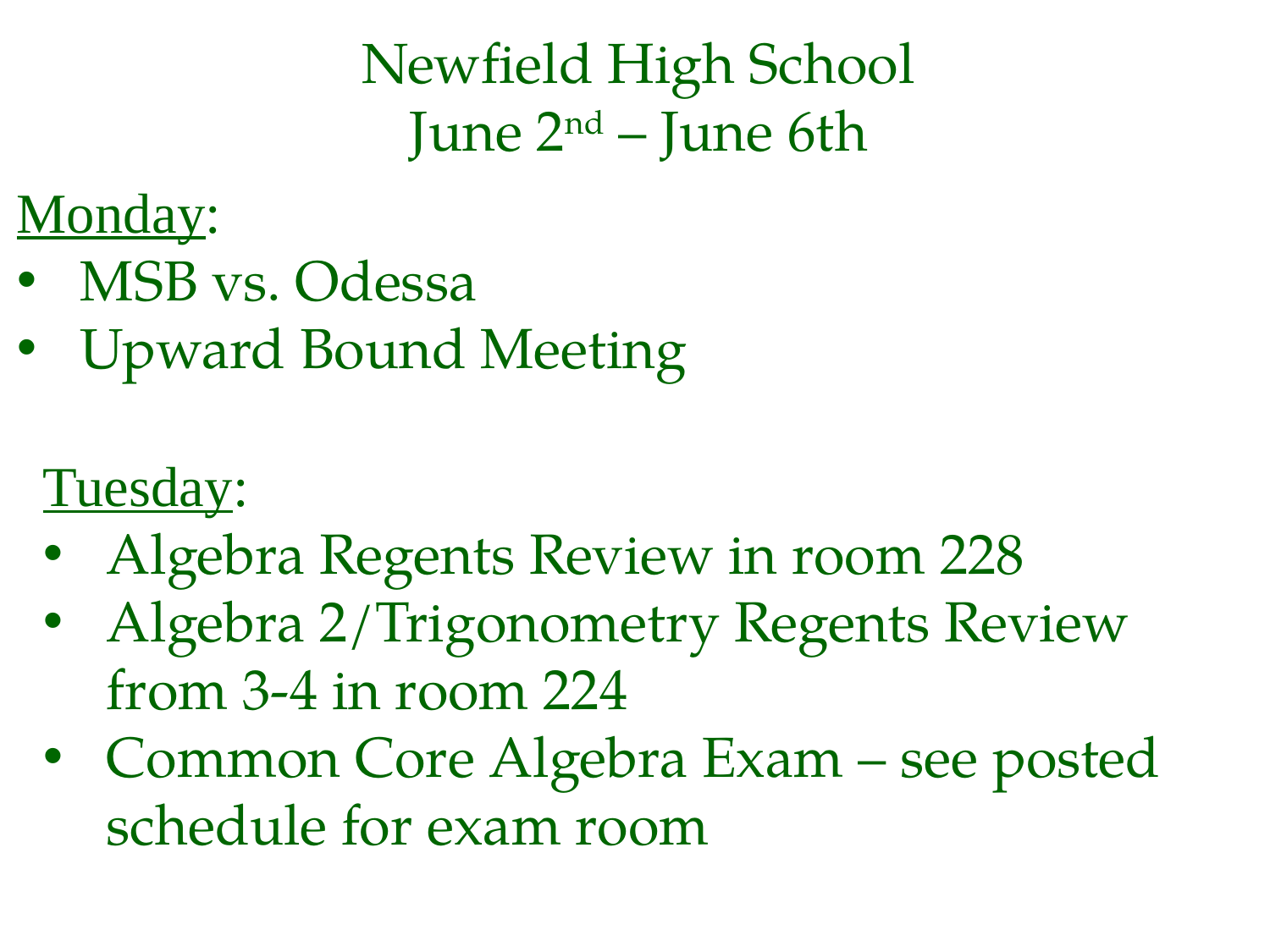

Newfield High School
June 2nd – June 6th

Monday:
MSB vs. Odessa
Upward Bound Meeting
Tuesday:
Algebra Regents Review in room 228
Algebra 2/Trigonometry Regents Review from 3-4 in room 224
Common Core Algebra Exam – see posted schedule for exam room